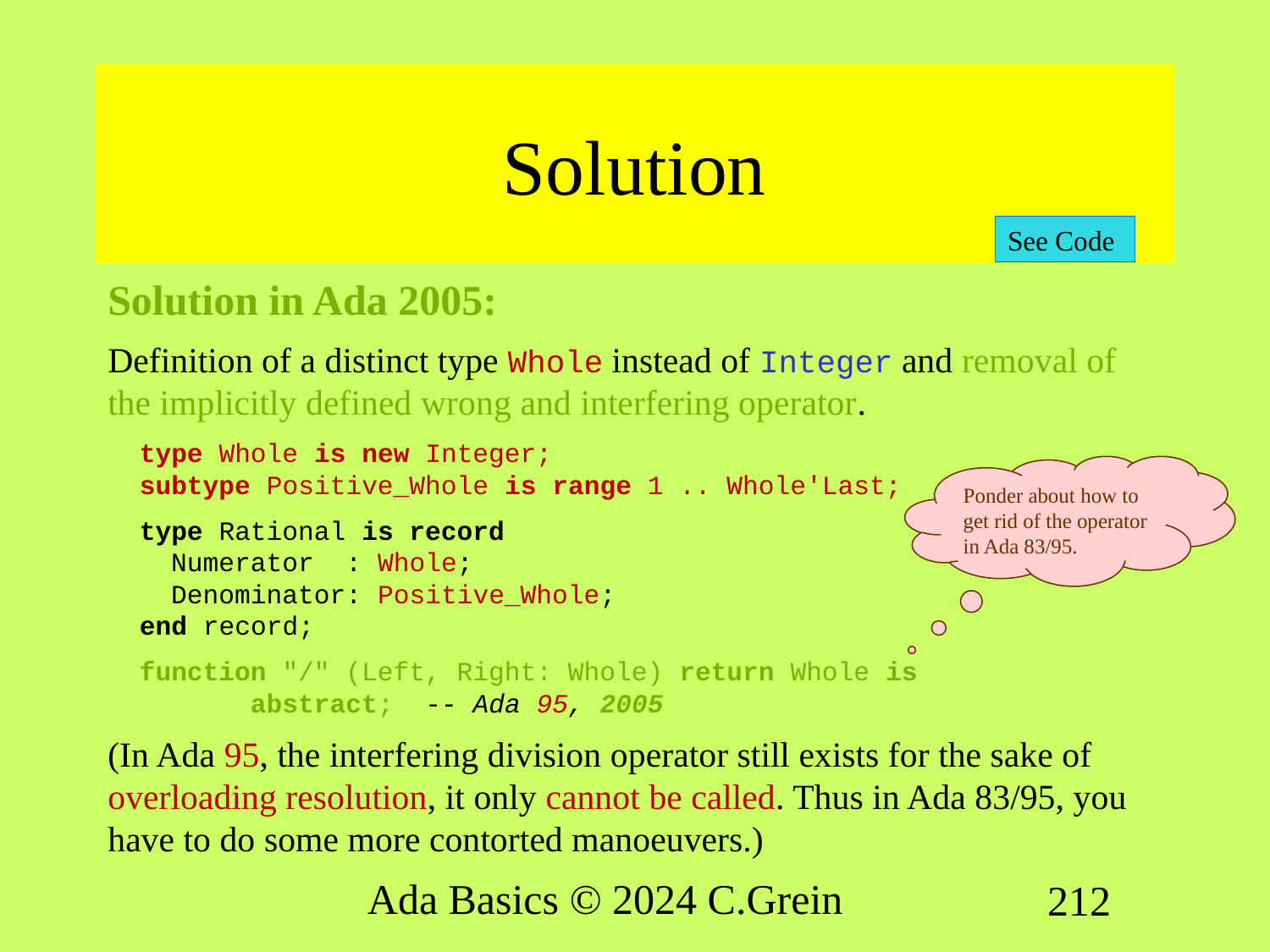

# Solution
See Code
Solution in Ada 2005:
Definition of a distinct type Whole instead of Integer and removal of the implicitly defined wrong and interfering operator.
  type Whole is new Integer;
  subtype Positive_Whole is range 1 .. Whole'Last;
  type Rational is record
    Numerator  : Whole;
    Denominator: Positive_Whole;
  end record;
  function "/" (Left, Right: Whole) return Whole is
         abstract;  -- Ada 95, 2005
(In Ada 95, the interfering division operator still exists for the sake of overloading resolution, it only cannot be called. Thus in Ada 83/95, you have to do some more contorted manoeuvers.)
Ponder about how to get rid of the operator in Ada 83/95.
Ada Basics © 2024 C.Grein
212